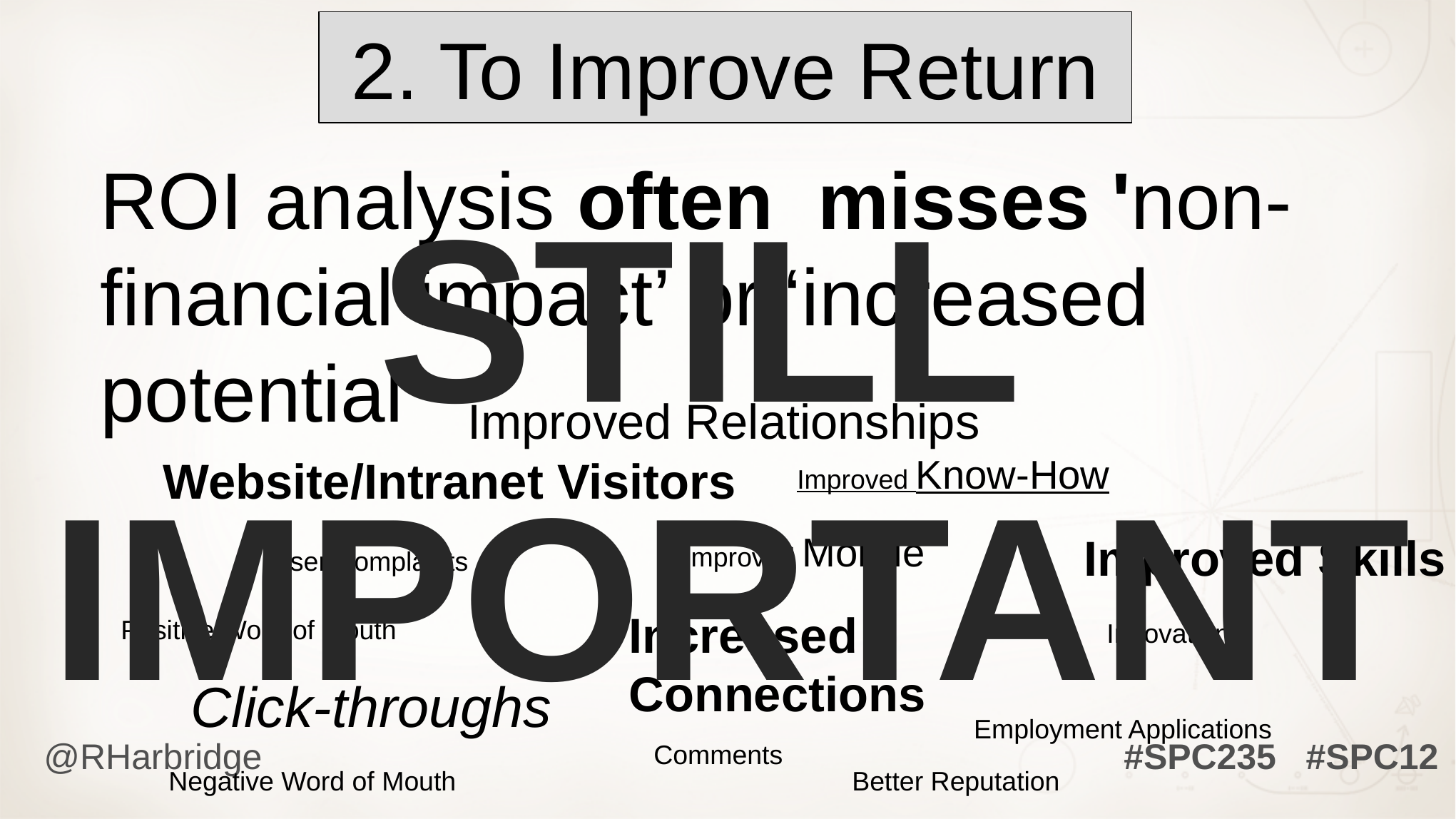

2. To Improve Return
ROI analysis often  misses 'non-financial impact’ or ‘increased potential’
STILL
IMPORTANT
Improved Relationships
Improved Know-How
Website/Intranet Visitors
Improved Morale
Improved Skills
User Complaints
Increased Connections
Positive Word of Mouth
Innovation
Click-throughs
Employment Applications
Comments
Negative Word of Mouth
Better Reputation